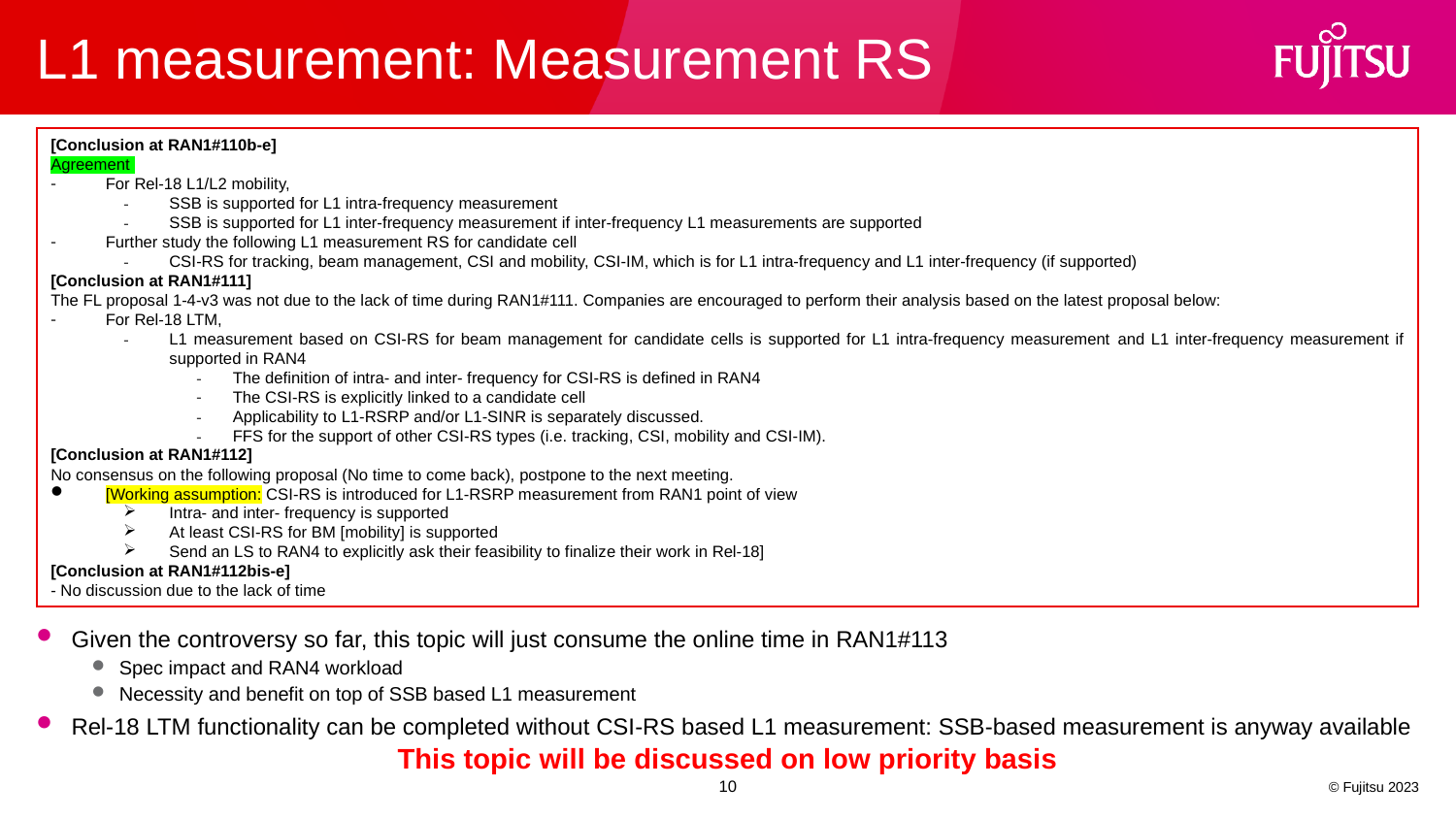

# L1 measurement: Measurement RS
[Conclusion at RAN1#110b-e]
Agreement
For Rel-18 L1/L2 mobility,
SSB is supported for L1 intra-frequency measurement
SSB is supported for L1 inter-frequency measurement if inter-frequency L1 measurements are supported
Further study the following L1 measurement RS for candidate cell
CSI-RS for tracking, beam management, CSI and mobility, CSI-IM, which is for L1 intra-frequency and L1 inter-frequency (if supported)
[Conclusion at RAN1#111]
The FL proposal 1-4-v3 was not due to the lack of time during RAN1#111. Companies are encouraged to perform their analysis based on the latest proposal below:
For Rel-18 LTM,
L1 measurement based on CSI-RS for beam management for candidate cells is supported for L1 intra-frequency measurement and L1 inter-frequency measurement if supported in RAN4
The definition of intra- and inter- frequency for CSI-RS is defined in RAN4
The CSI-RS is explicitly linked to a candidate cell
Applicability to L1-RSRP and/or L1-SINR is separately discussed.
FFS for the support of other CSI-RS types (i.e. tracking, CSI, mobility and CSI-IM).
[Conclusion at RAN1#112]
No consensus on the following proposal (No time to come back), postpone to the next meeting.
[Working assumption: CSI-RS is introduced for L1-RSRP measurement from RAN1 point of view
Intra- and inter- frequency is supported
At least CSI-RS for BM [mobility] is supported
Send an LS to RAN4 to explicitly ask their feasibility to finalize their work in Rel-18]
[Conclusion at RAN1#112bis-e]
- No discussion due to the lack of time
Given the controversy so far, this topic will just consume the online time in RAN1#113
Spec impact and RAN4 workload
Necessity and benefit on top of SSB based L1 measurement
Rel-18 LTM functionality can be completed without CSI-RS based L1 measurement: SSB-based measurement is anyway available

This topic will be discussed on low priority basis
10
© Fujitsu 2023